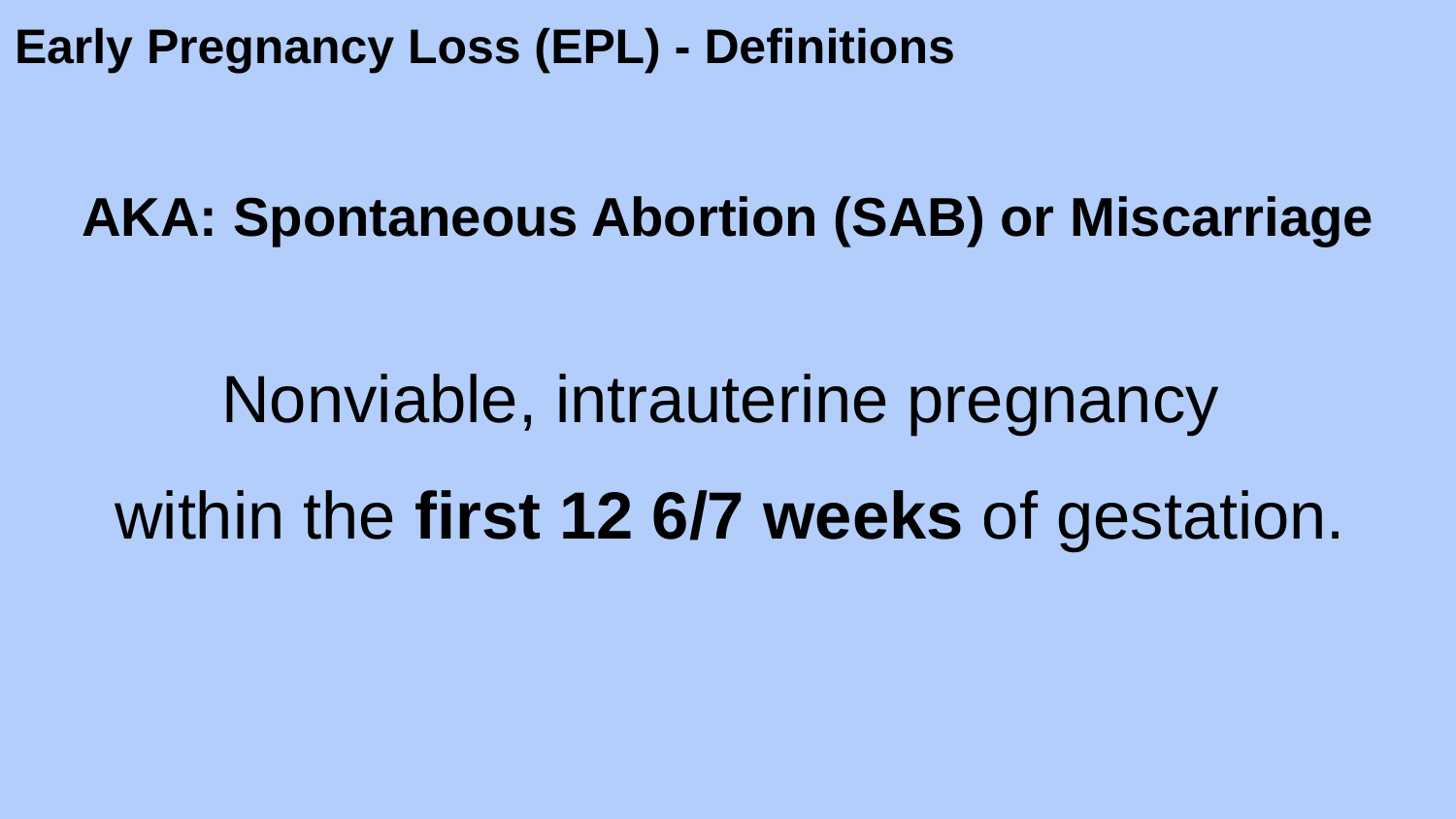

# Early Pregnancy Loss (EPL) - Definitions
AKA: Spontaneous Abortion (SAB) or Miscarriage
Nonviable, intrauterine pregnancy
within the first 12 6/7 weeks of gestation.